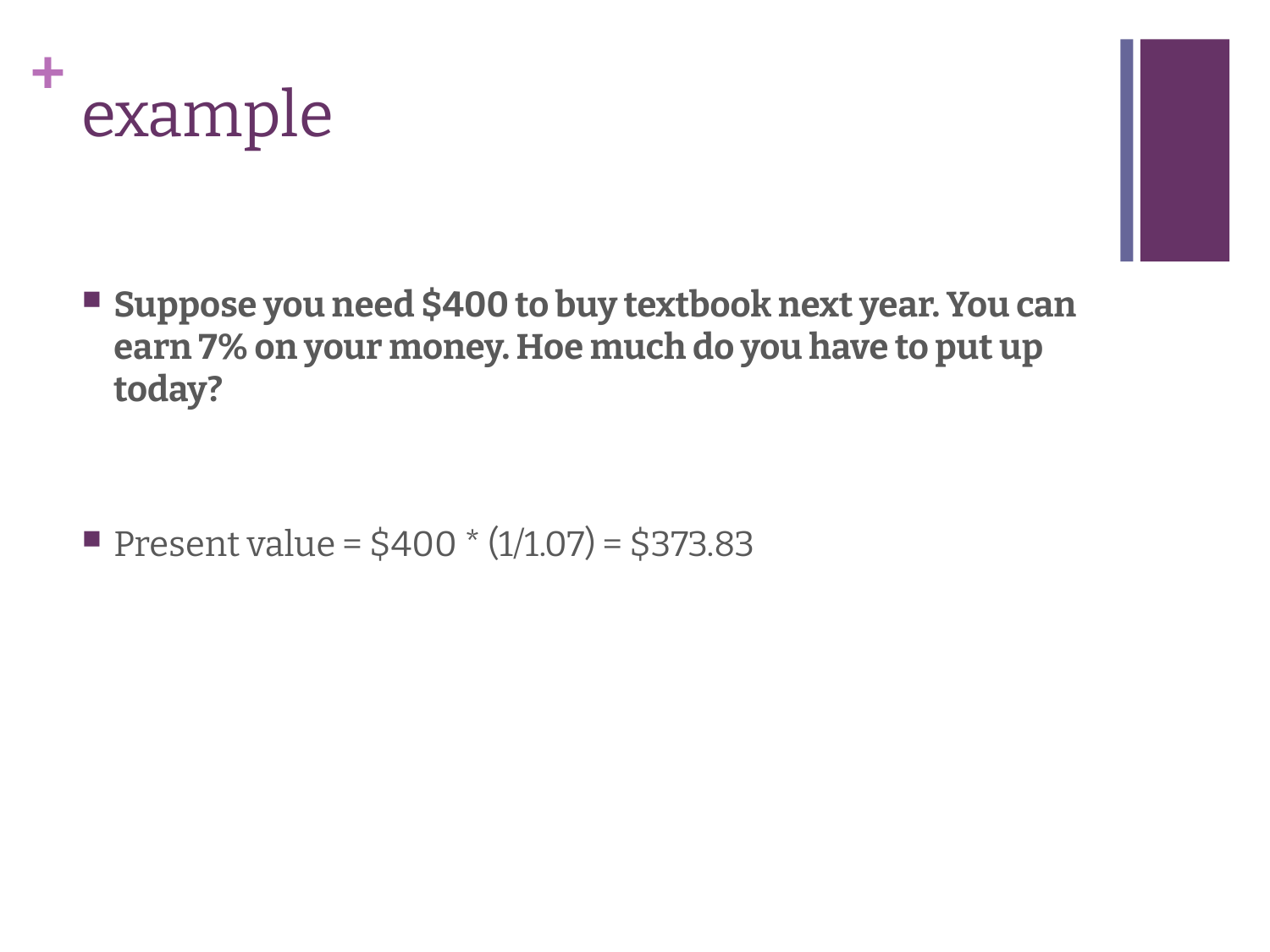

# example
Suppose you need $400 to buy textbook next year. You can earn 7% on your money. Hoe much do you have to put up today?

Present value = $400 * (1/1.07) = $373.83